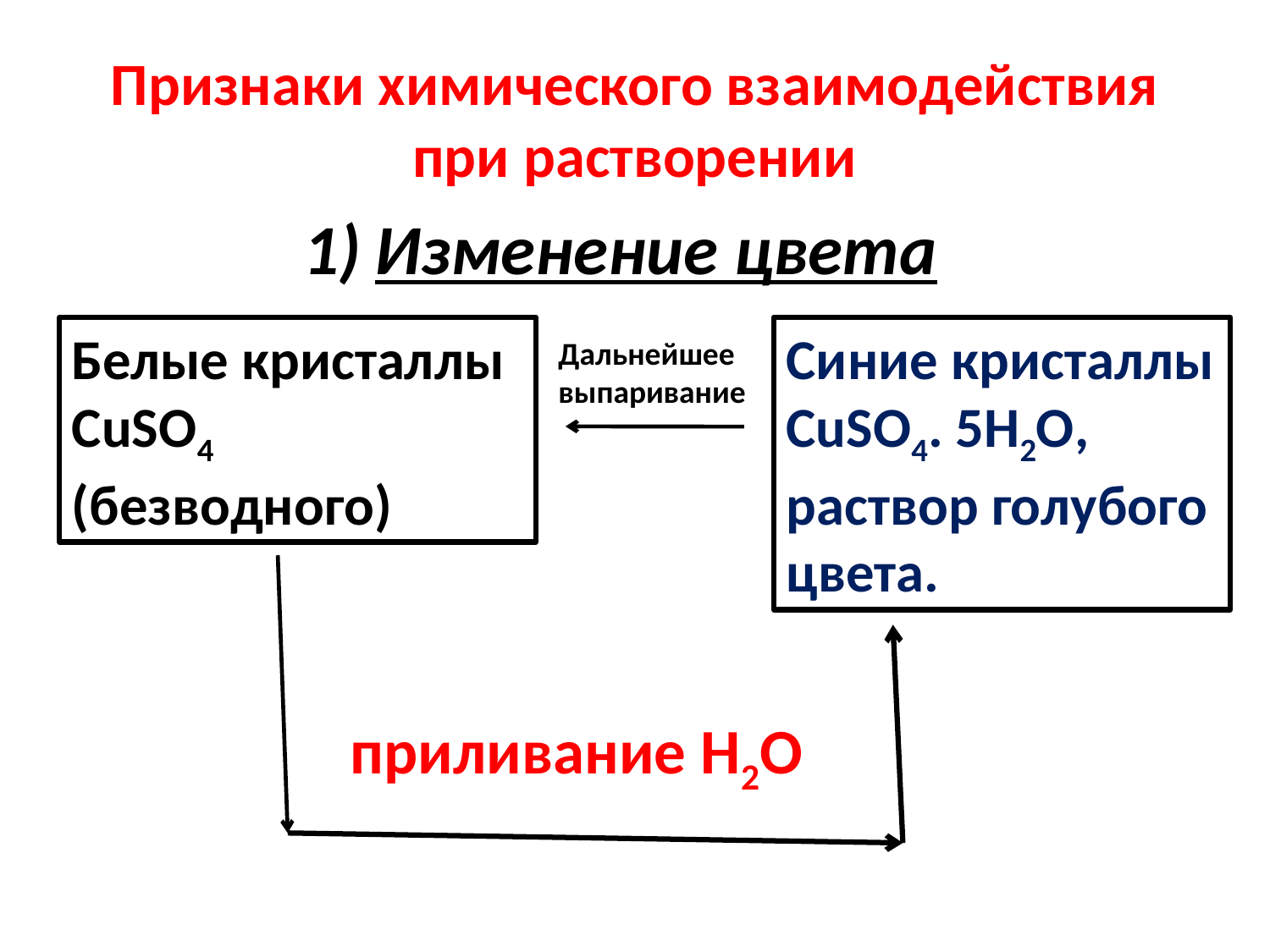

# Признаки химического взаимодействия при растворении
Изменение цвета
Белые кристаллы CuSO4 (безводного)
Синие кристаллы CuSO4. 5H2O, раствор голубого цвета.
Дальнейшее выпаривание
приливание H2O